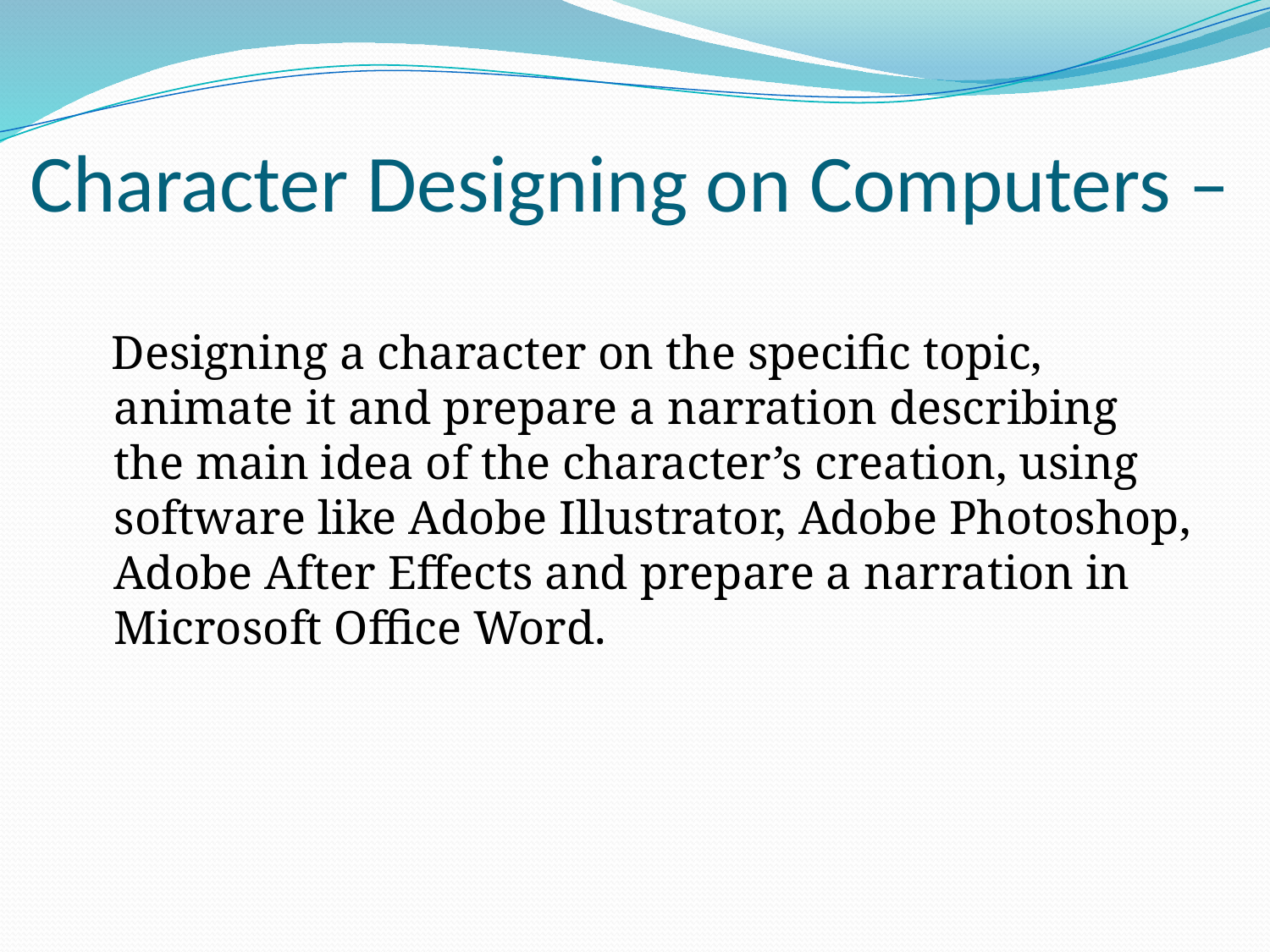

# Character Designing on Computers –
   Designing a character on the specific topic, animate it and prepare a narration describing the main idea of the character’s creation, using software like Adobe Illustrator, Adobe Photoshop, Adobe After Effects and prepare a narration in Microsoft Office Word.